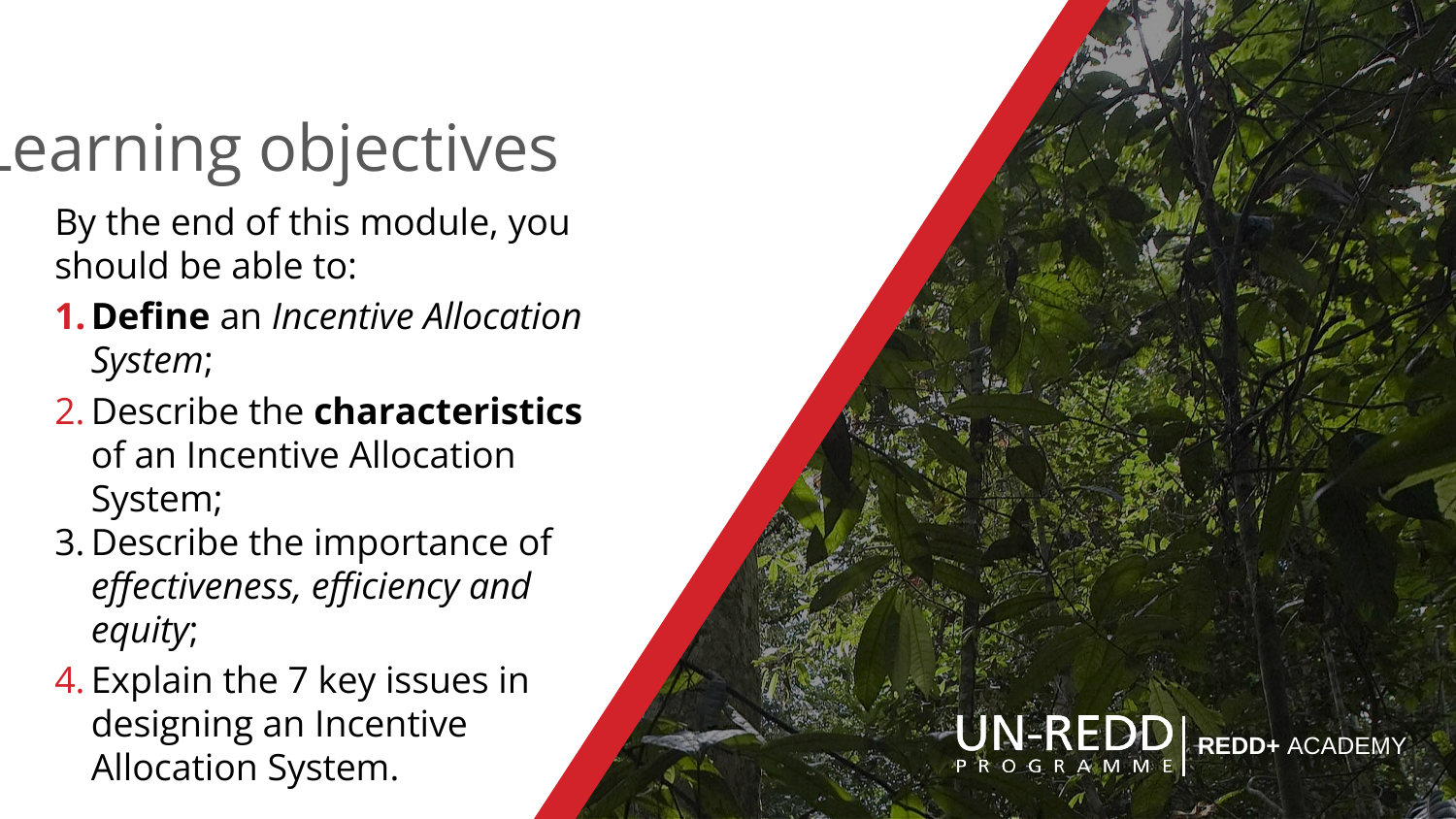

By the end of this module, you should be able to:
Define an Incentive Allocation System;
Describe the characteristics of an Incentive Allocation System;
Describe the importance of effectiveness, efficiency and equity;
Explain the 7 key issues in designing an Incentive Allocation System.